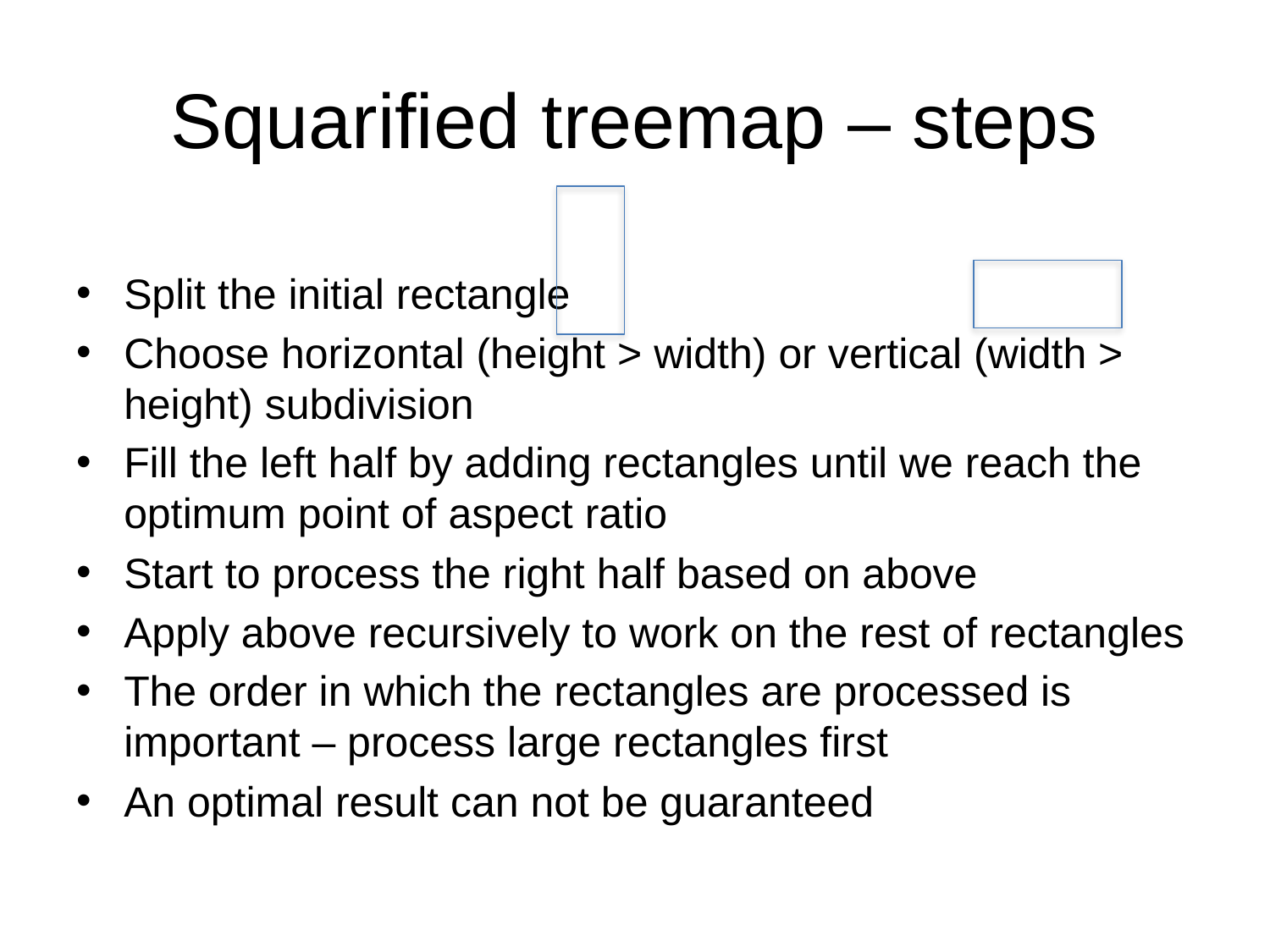

# Squarified treemap – steps

Split the initial rectangle
Choose horizontal (height > width) or vertical (width > height) subdivision
Fill the left half by adding rectangles until we reach the optimum point of aspect ratio
Start to process the right half based on above
Apply above recursively to work on the rest of rectangles
The order in which the rectangles are processed is important – process large rectangles first
An optimal result can not be guaranteed